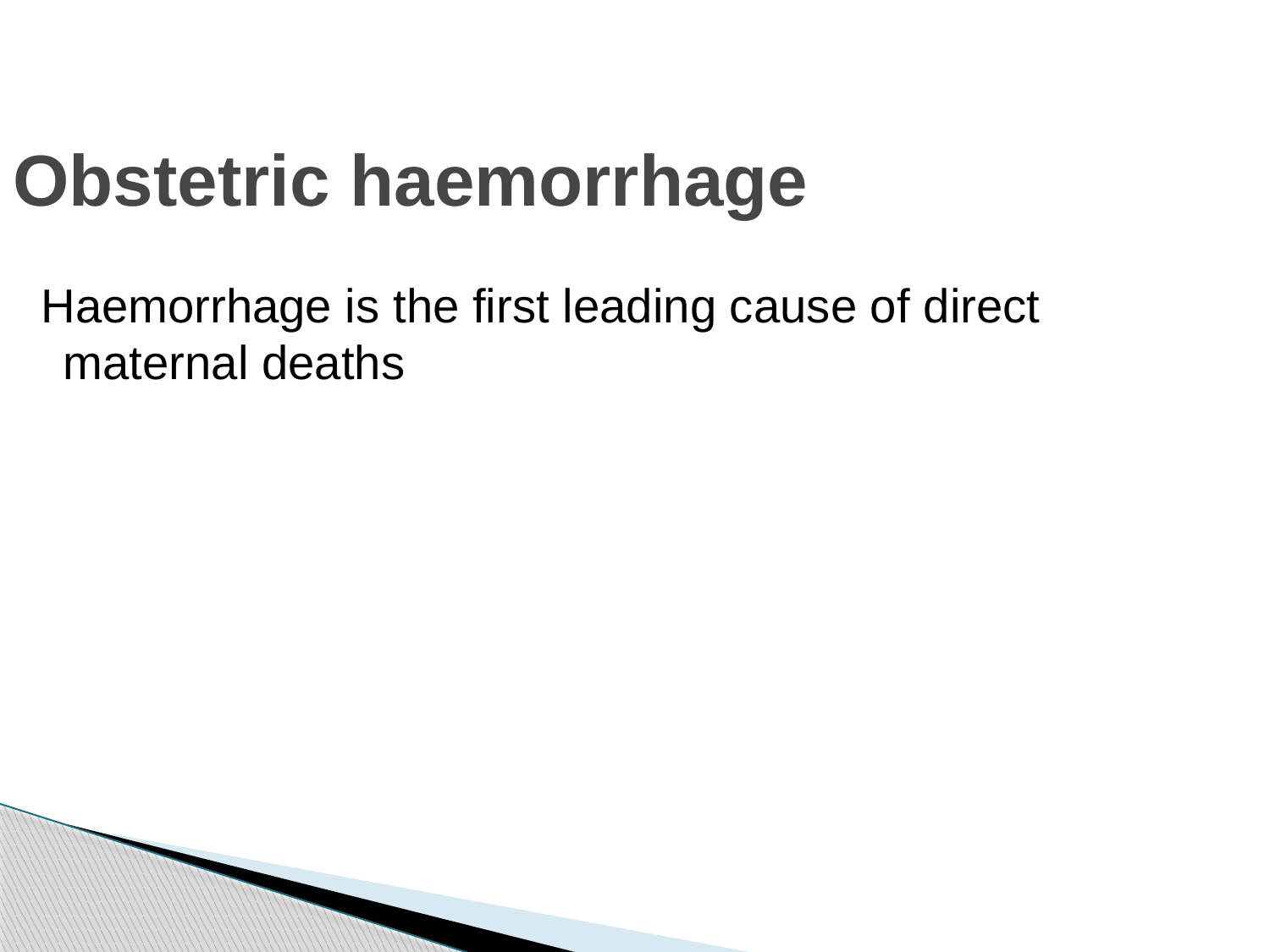

Obstetric haemorrhage
 Haemorrhage is the first leading cause of direct maternal deaths